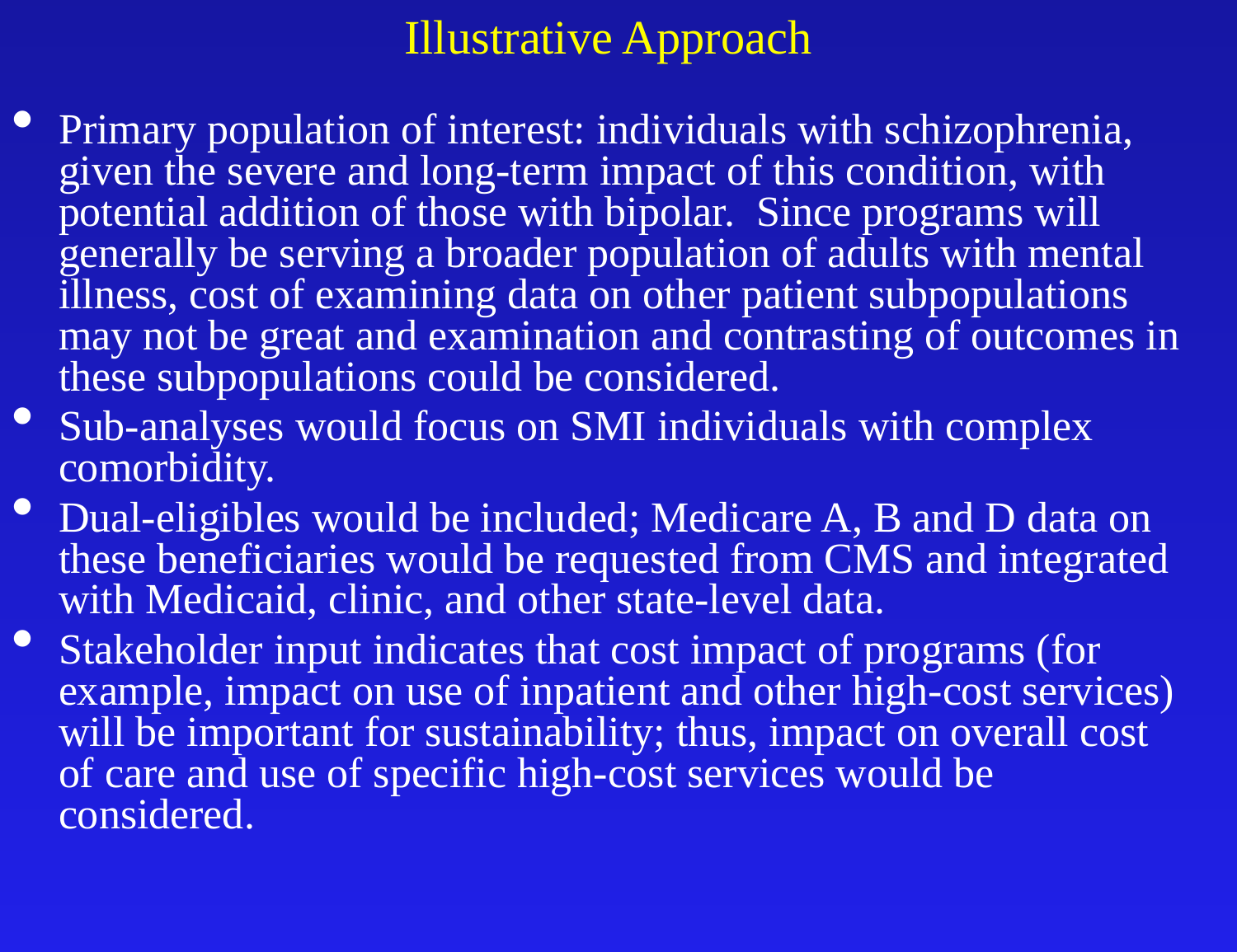

# Illustrative Approach
Primary population of interest: individuals with schizophrenia, given the severe and long-term impact of this condition, with potential addition of those with bipolar.  Since programs will generally be serving a broader population of adults with mental illness, cost of examining data on other patient subpopulations may not be great and examination and contrasting of outcomes in these subpopulations could be considered.
Sub-analyses would focus on SMI individuals with complex comorbidity.
Dual-eligibles would be included; Medicare A, B and D data on these beneficiaries would be requested from CMS and integrated with Medicaid, clinic, and other state-level data.
Stakeholder input indicates that cost impact of programs (for example, impact on use of inpatient and other high-cost services) will be important for sustainability; thus, impact on overall cost of care and use of specific high-cost services would be considered.